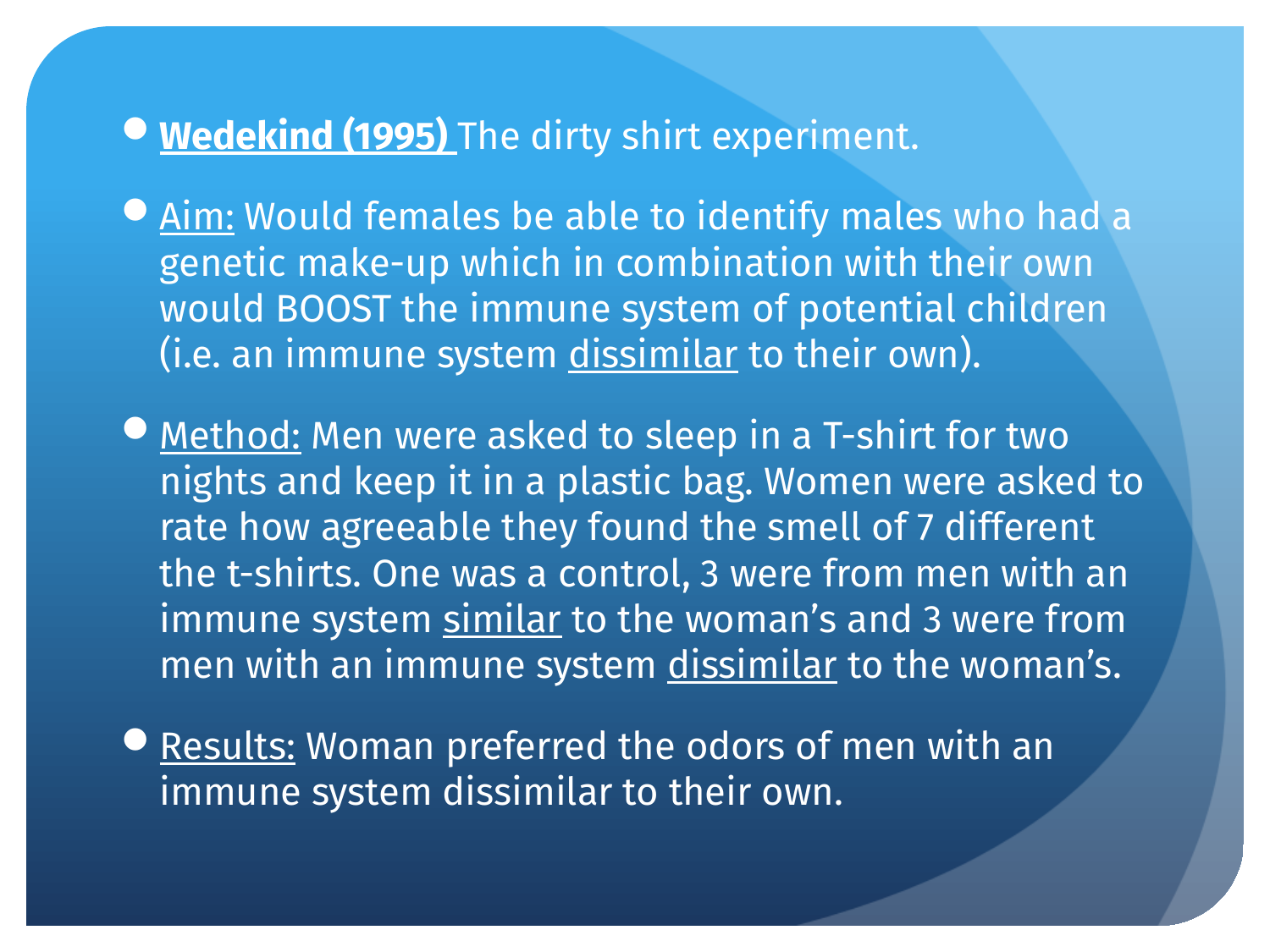

Wedekind (1995) The dirty shirt experiment.
Aim: Would females be able to identify males who had a genetic make-up which in combination with their own would BOOST the immune system of potential children (i.e. an immune system dissimilar to their own).
Method: Men were asked to sleep in a T-shirt for two nights and keep it in a plastic bag. Women were asked to rate how agreeable they found the smell of 7 different the t-shirts. One was a control, 3 were from men with an immune system similar to the woman’s and 3 were from men with an immune system dissimilar to the woman’s.
Results: Woman preferred the odors of men with an immune system dissimilar to their own.